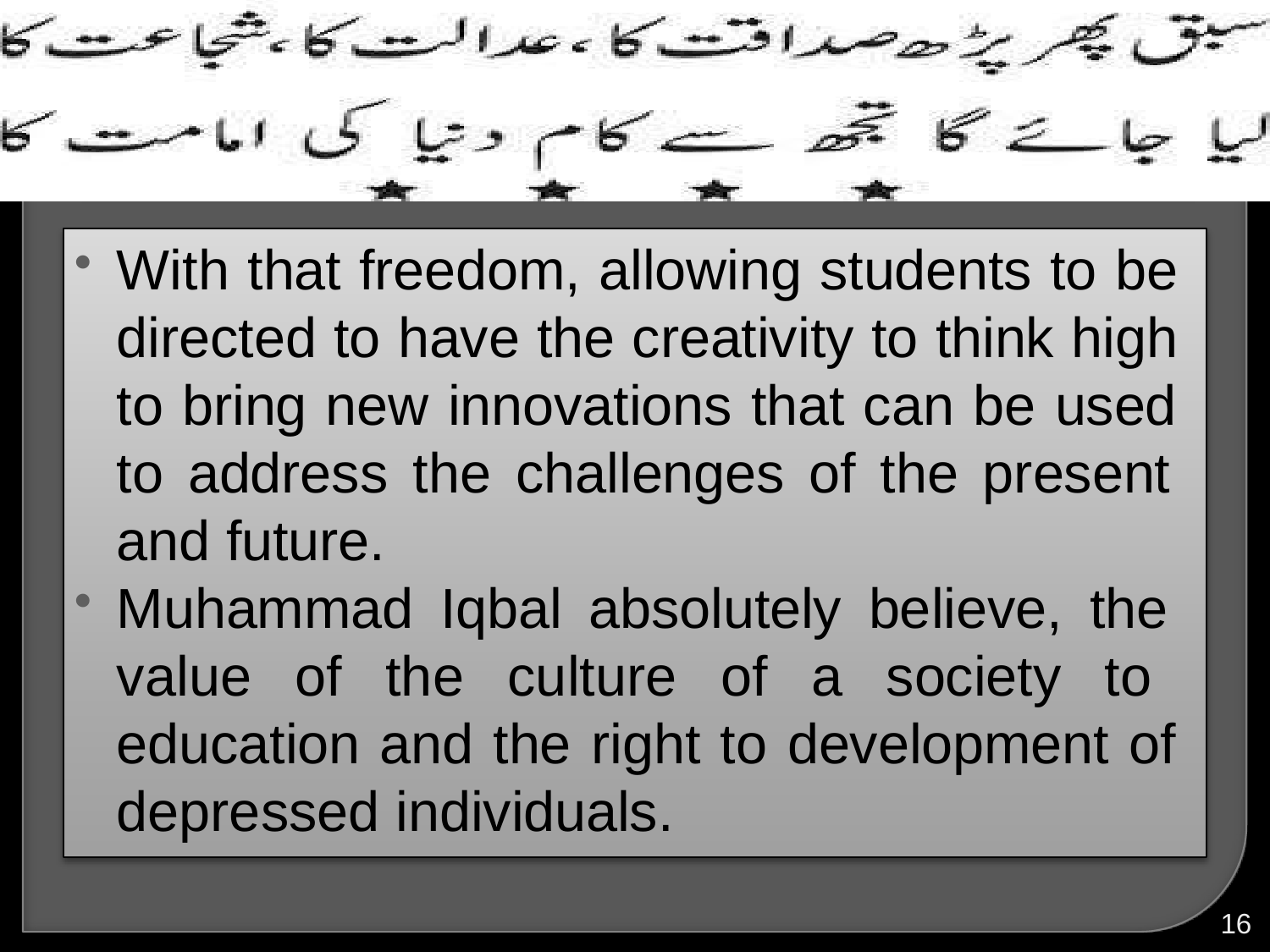

With that freedom, allowing students to be  directed to have the creativity to think high  to bring new innovations that can be used  to address the challenges of the present  and future.
Muhammad Iqbal absolutely believe, the  value of the culture of a society to  education and the right to development of  depressed individuals.
16